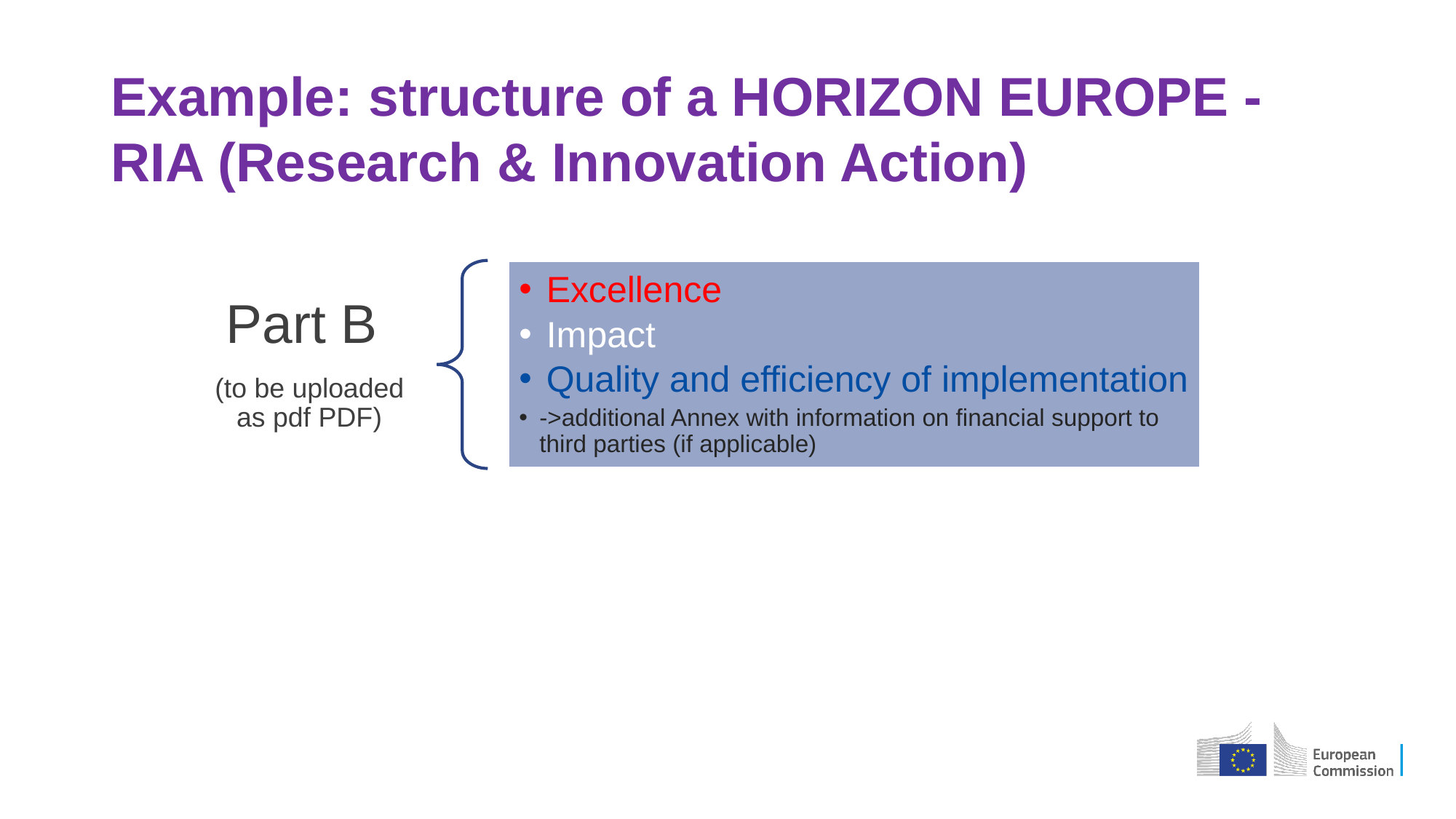

# Example: structure of a HORIZON EUROPE - RIA (Research & Innovation Action)
Part B
(to be uploaded as pdf PDF)
Excellence
Impact
Quality and efficiency of implementation
->additional Annex with information on financial support to third parties (if applicable)